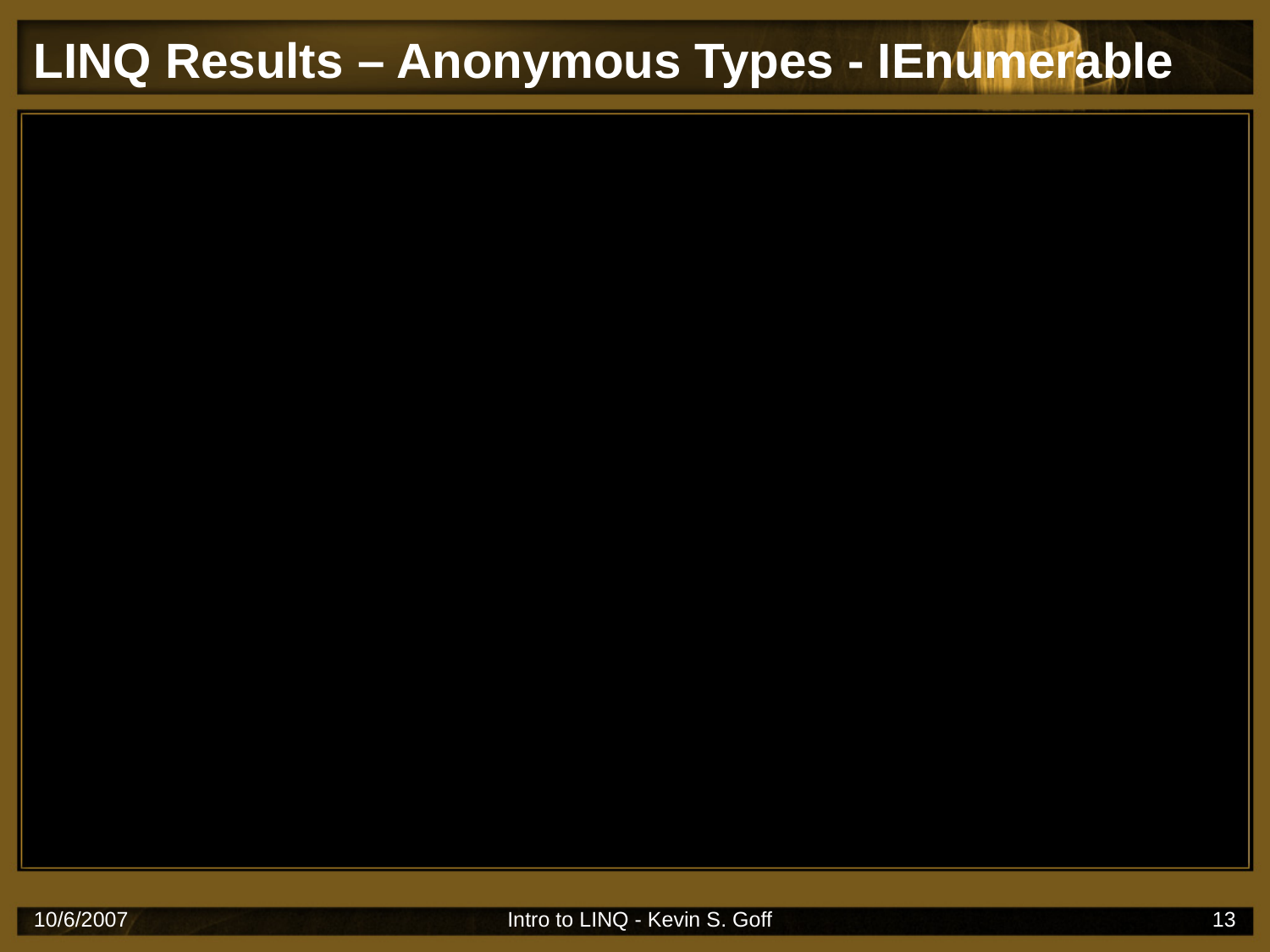

# LINQ Results – Anonymous Types - IEnumerable

10/6/2007
Intro to LINQ - Kevin S. Goff
13